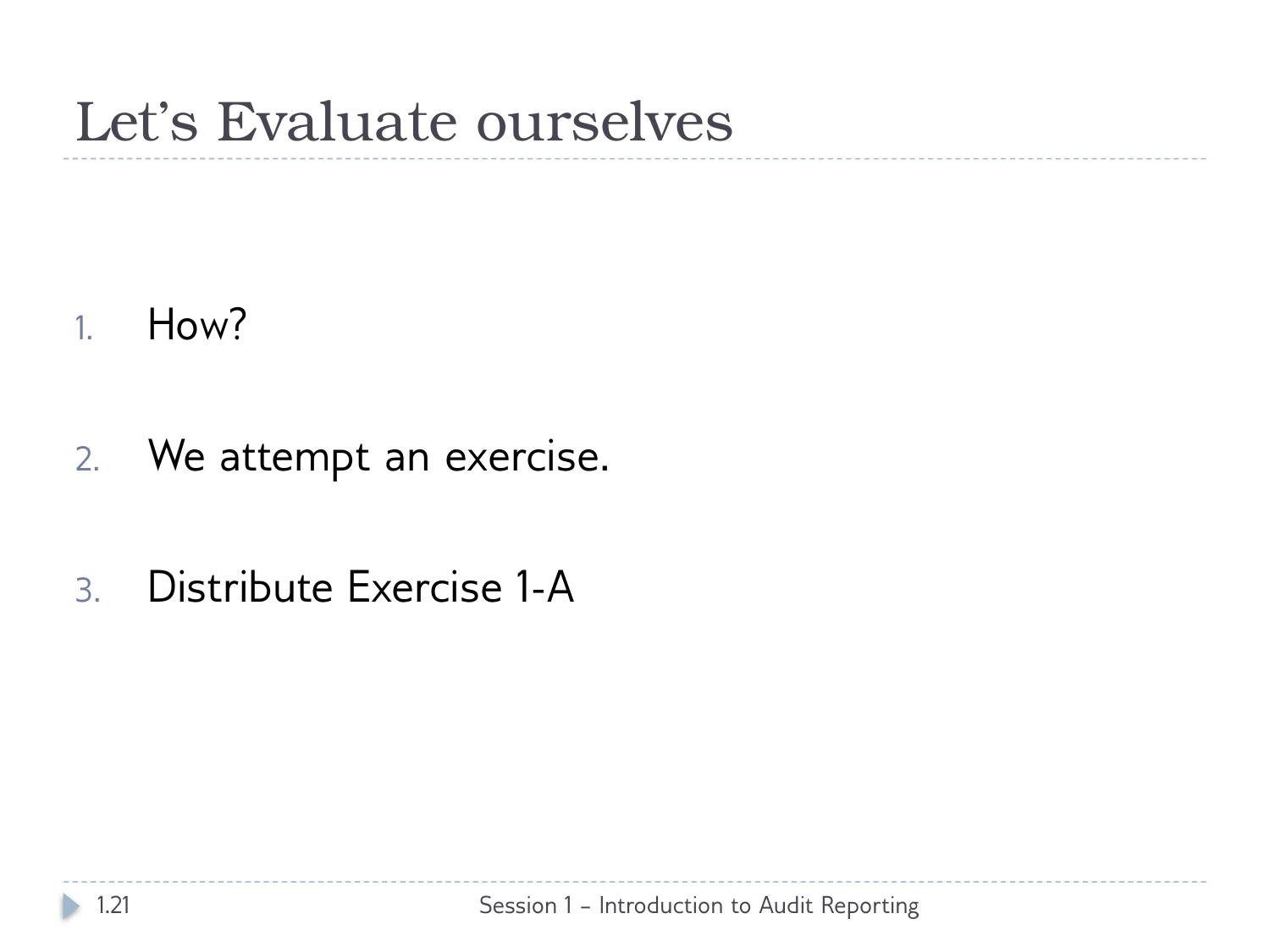

# Let’s Evaluate ourselves
How?

We attempt an exercise.

Distribute Exercise 1-A

1.21
Session 1 – Introduction to Audit Reporting